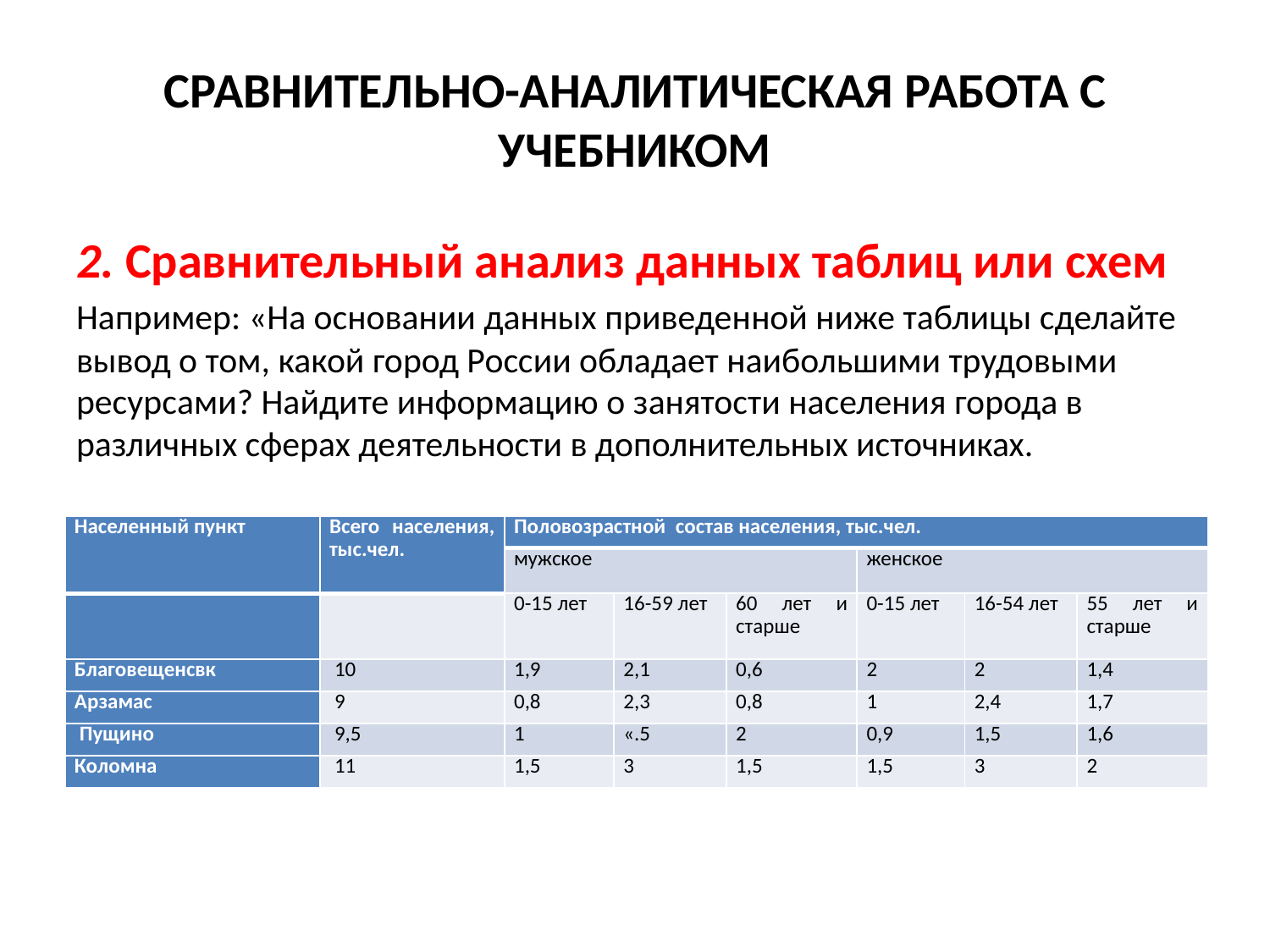

# СРАВНИТЕЛЬНО-АНАЛИТИЧЕСКАЯ РАБОТА С УЧЕБНИКОМ
2. Сравнительный анализ данных таблиц или схем
Например: «На основании данных приведен­ной ниже таблицы сделайте вывод о том, какой город России обладает наибольшими трудовыми ресурсами? Найдите информацию о занятости населения города в различных сферах деятельности в дополнительных источниках.

| Населенный пункт | Всего населения, тыс.чел. | Половозрастной состав населения, тыс.чел. |  |  |  |  |  |
| --- | --- | --- | --- | --- | --- | --- | --- |
|  |  | мужское |  |  | женское |  |  |
|  |  | 0-15 лет | 16-59 лет | 60 лет и старше | 0-15 лет | 16-54 лет | 55 лет и старше |
| Благовещенсвк | 10 | 1,9 | 2,1 | 0,6 | 2 | 2 | 1,4 |
| Арзамас | 9 | 0,8 | 2,3 | 0,8 | 1 | 2,4 | 1,7 |
| Пущино | 9,5 | 1 | «.5 | 2 | 0,9 | 1,5 | 1,6 |
| Коломна | 11 | 1,5 | 3 | 1,5 | 1,5 | 3 | 2 |